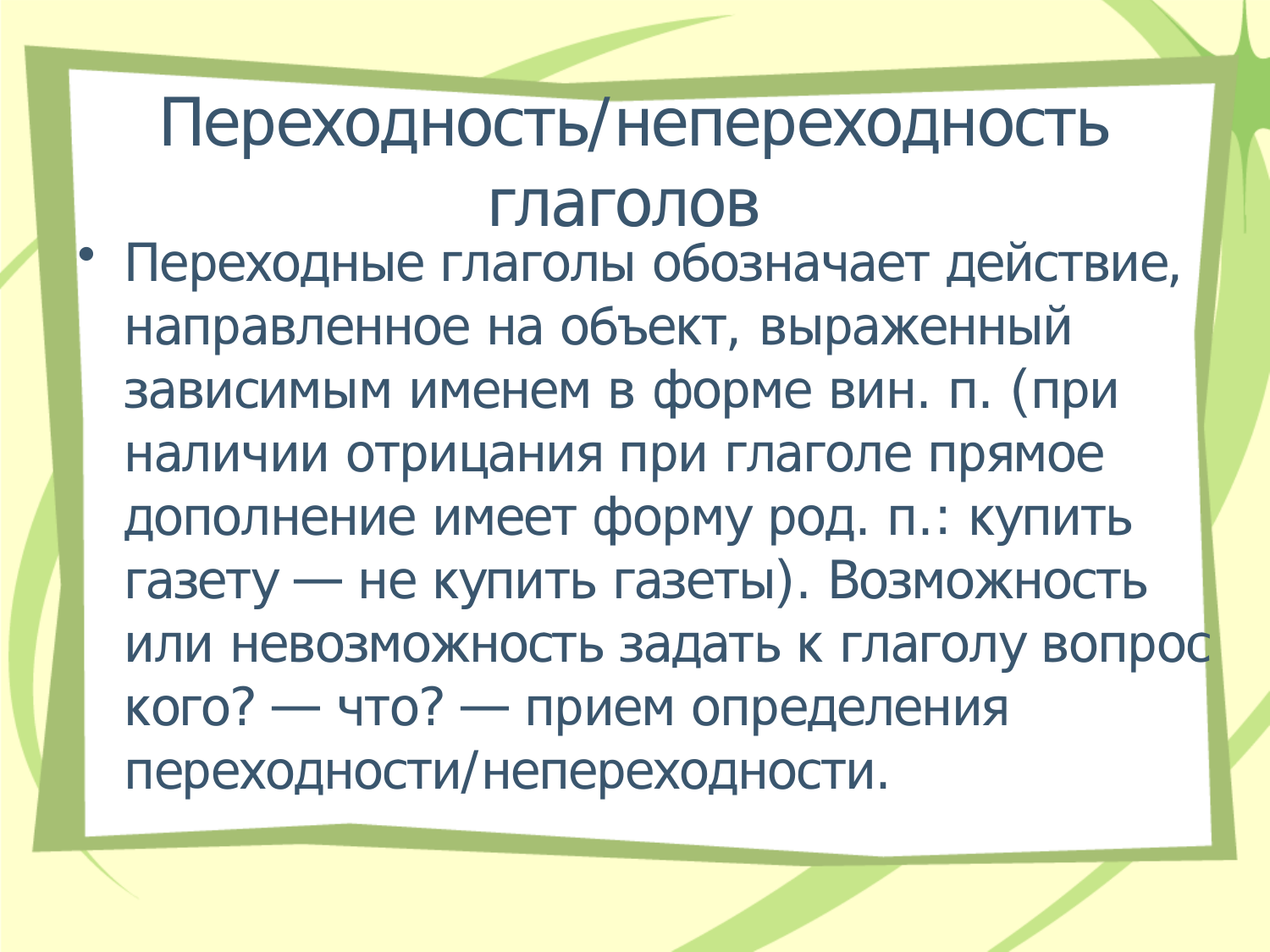

# Переходность/непереходность глаголов
Переходные глаголы обозначает действие, направленное на объект, выраженный зависимым именем в форме вин. п. (при наличии отрицания при глаголе прямое дополнение имеет форму род. п.: купить газету — не купить газеты). Возможность или невозможность задать к глаголу вопрос кого? — что? — прием определения переходности/непереходности.